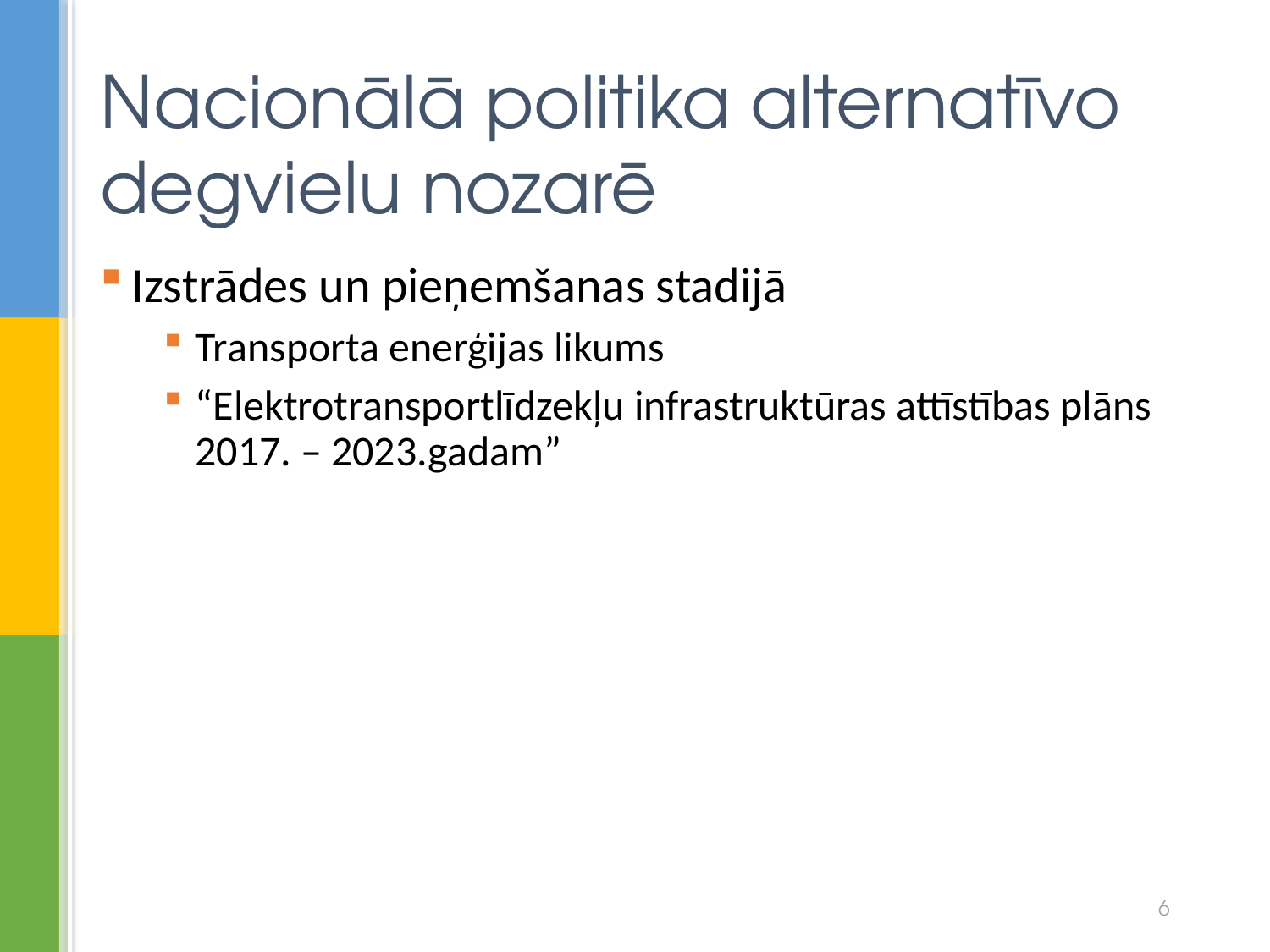

# Nacionālā politika alternatīvo degvielu nozarē
Izstrādes un pieņemšanas stadijā
Transporta enerģijas likums
“Elektrotransportlīdzekļu infrastruktūras attīstības plāns 2017. – 2023.gadam”
6